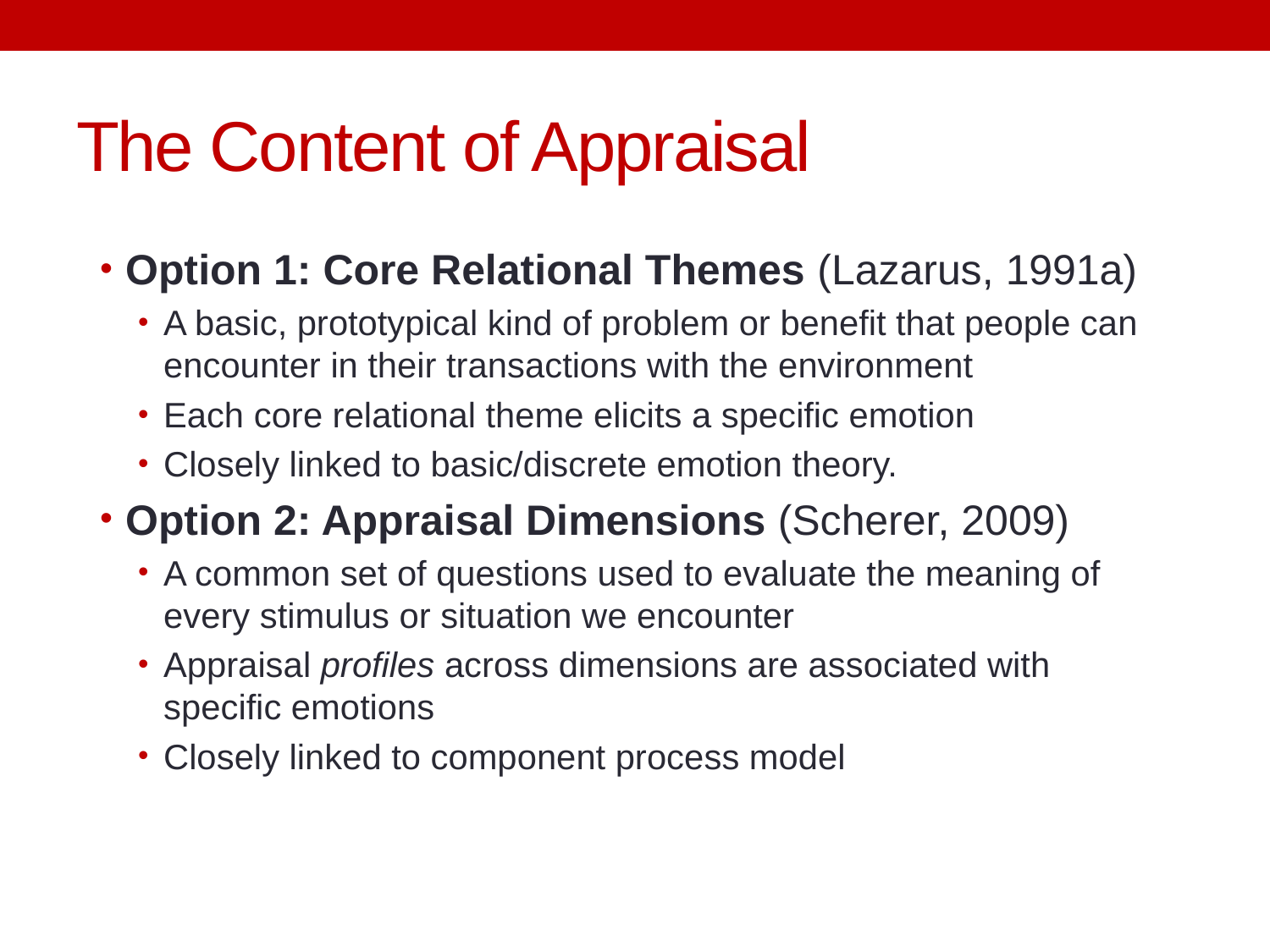

# The Content of Appraisal
Option 1: Core Relational Themes (Lazarus, 1991a)
A basic, prototypical kind of problem or benefit that people can encounter in their transactions with the environment
Each core relational theme elicits a specific emotion
Closely linked to basic/discrete emotion theory.
Option 2: Appraisal Dimensions (Scherer, 2009)
A common set of questions used to evaluate the meaning of every stimulus or situation we encounter
Appraisal profiles across dimensions are associated with specific emotions
Closely linked to component process model